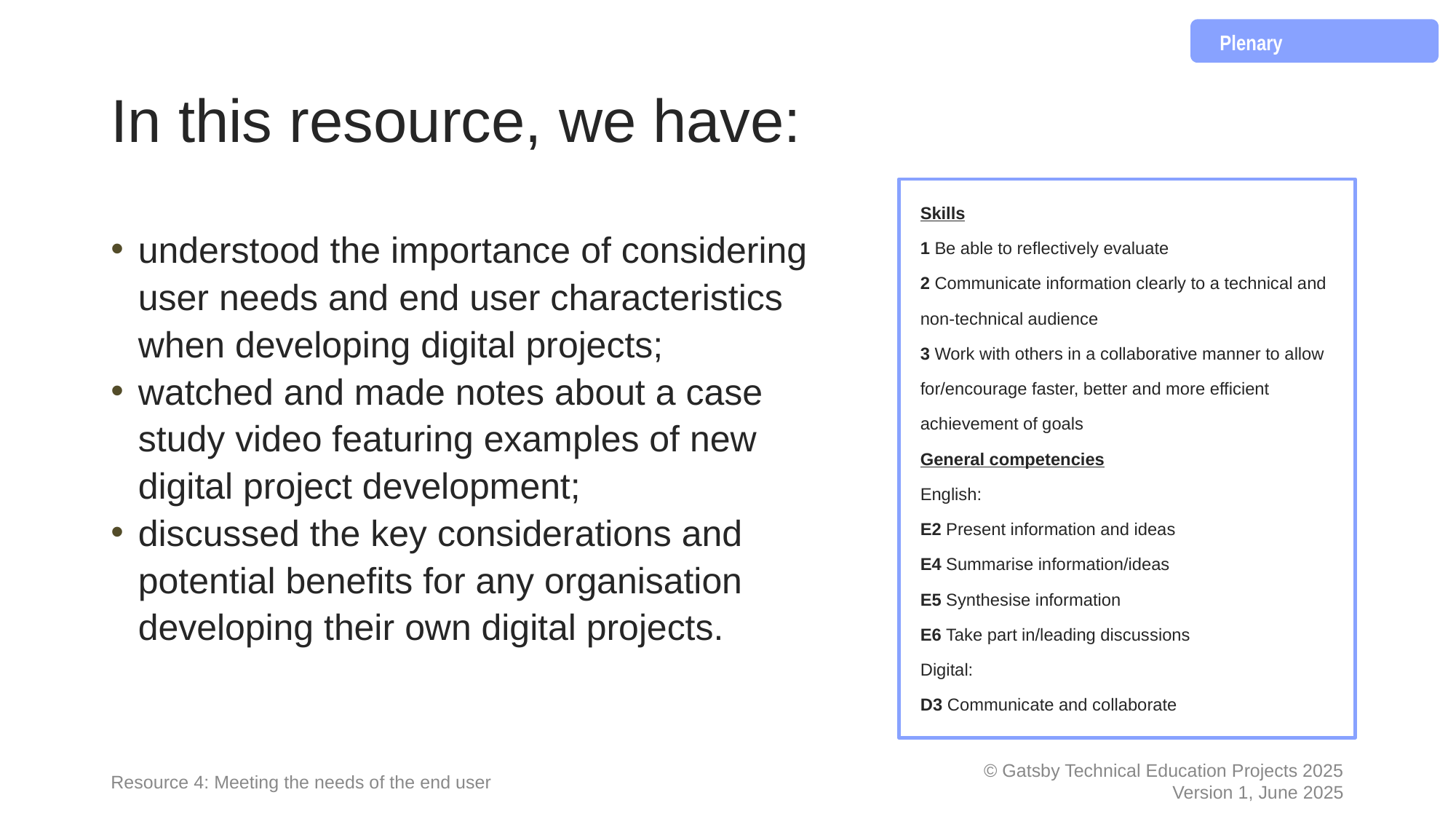

Plenary
# In this resource, we have:
Skills
1 Be able to reflectively evaluate
2 Communicate information clearly to a technical and non-technical audience
3 Work with others in a collaborative manner to allow for/encourage faster, better and more efficient achievement of goals
General competencies
English:
E2 Present information and ideas
E4 Summarise information/ideas
E5 Synthesise information
E6 Take part in/leading discussions
Digital:
D3 Communicate and collaborate
understood the importance of considering user needs and end user characteristics when developing digital projects;
watched and made notes about a case study video featuring examples of new digital project development;
discussed the key considerations and potential benefits for any organisation developing their own digital projects.
Resource 4: Meeting the needs of the end user